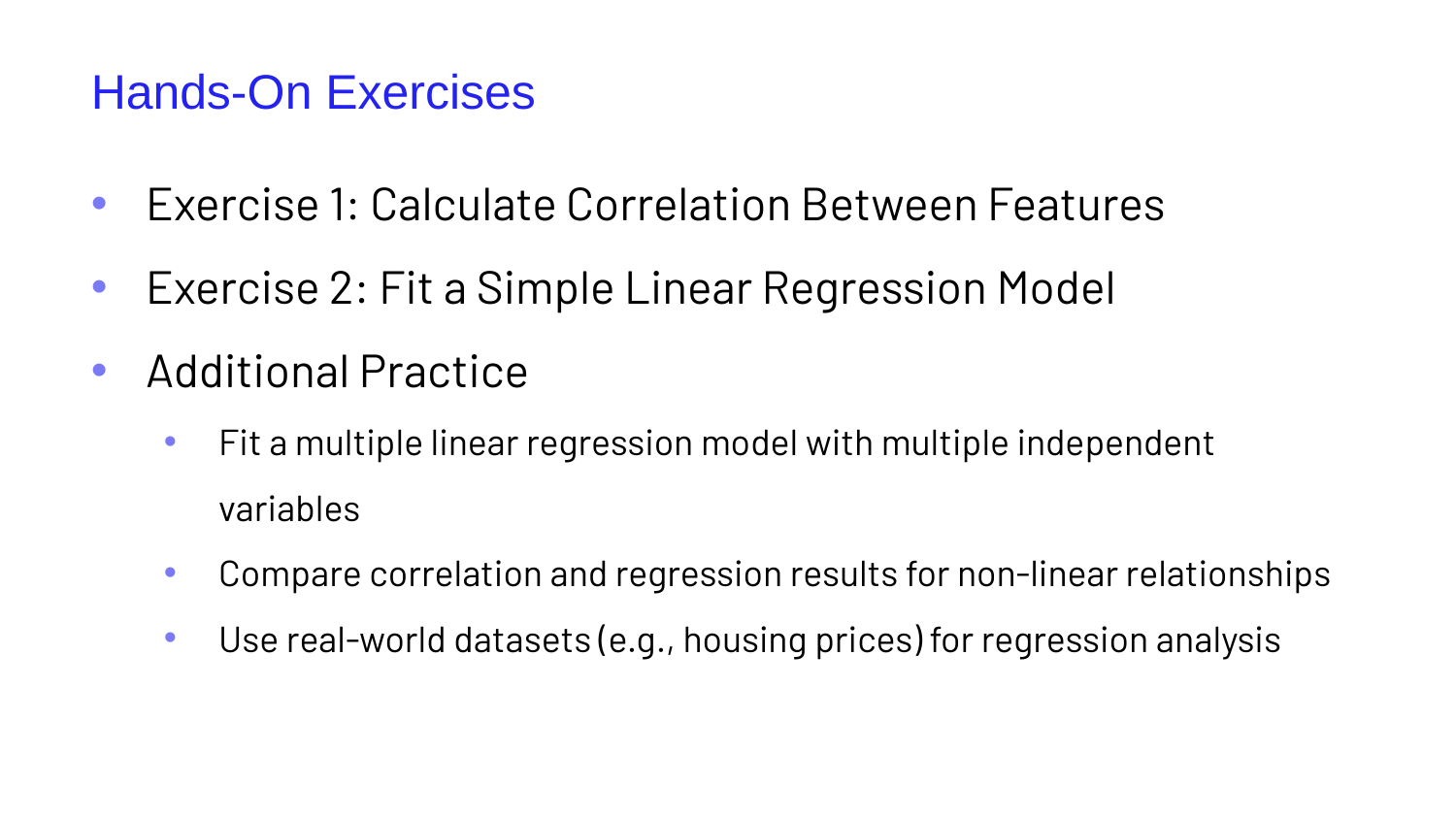

Hands-On Exercises
Exercise 1: Calculate Correlation Between Features
Exercise 2: Fit a Simple Linear Regression Model
Additional Practice
Fit a multiple linear regression model with multiple independent variables
Compare correlation and regression results for non-linear relationships
Use real-world datasets (e.g., housing prices) for regression analysis